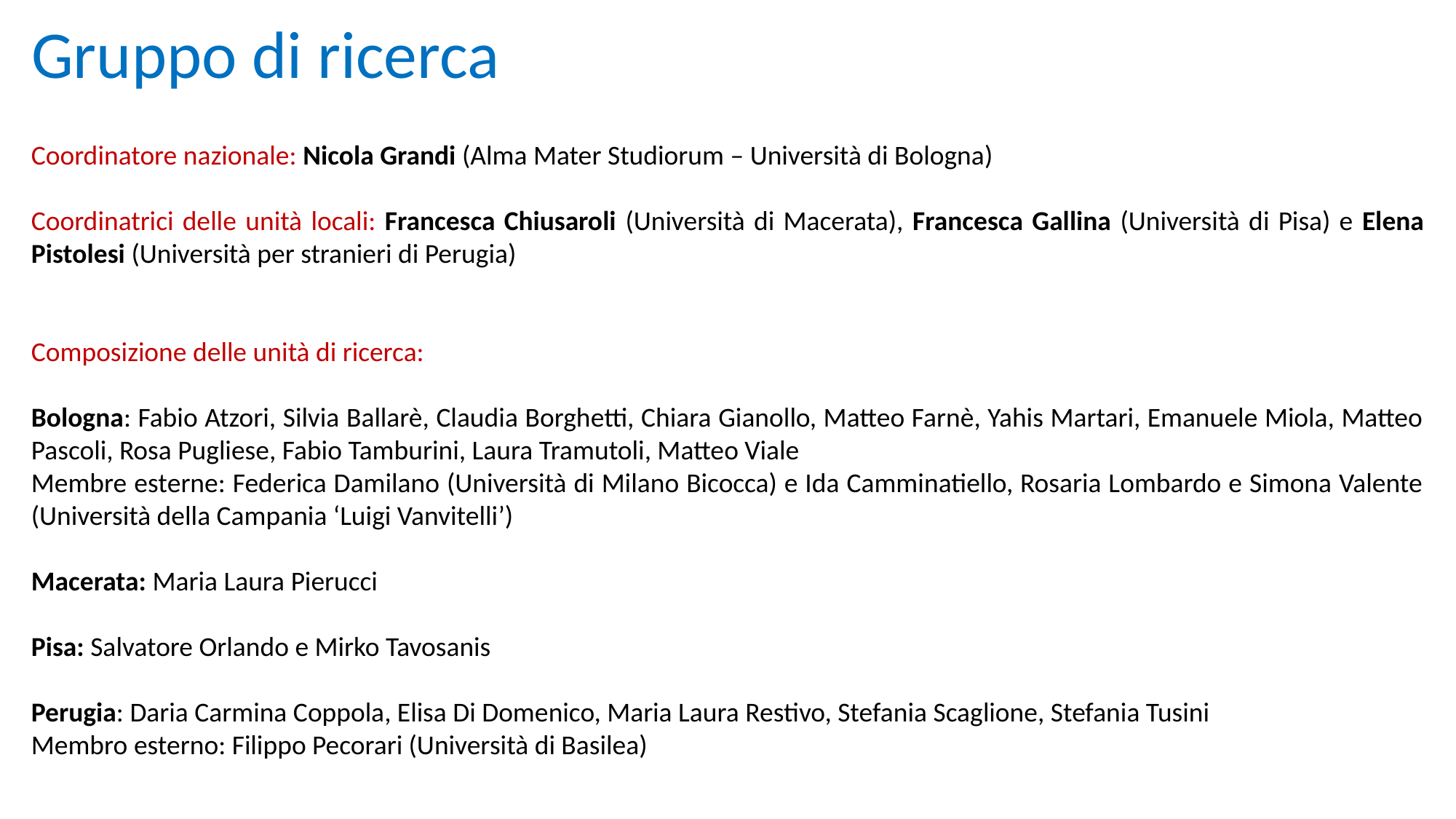

# Gruppo di ricerca
Coordinatore nazionale: Nicola Grandi (Alma Mater Studiorum – Università di Bologna)

Coordinatrici delle unità locali: Francesca Chiusaroli (Università di Macerata), Francesca Gallina (Università di Pisa) e Elena Pistolesi (Università per stranieri di Perugia)

Composizione delle unità di ricerca:

Bologna: Fabio Atzori, Silvia Ballarè, Claudia Borghetti, Chiara Gianollo, Matteo Farnè, Yahis Martari, Emanuele Miola, Matteo Pascoli, Rosa Pugliese, Fabio Tamburini, Laura Tramutoli, Matteo Viale
Membre esterne: Federica Damilano (Università di Milano Bicocca) e Ida Camminatiello, Rosaria Lombardo e Simona Valente (Università della Campania ‘Luigi Vanvitelli’)

Macerata: Maria Laura Pierucci

Pisa: Salvatore Orlando e Mirko Tavosanis

Perugia: Daria Carmina Coppola, Elisa Di Domenico, Maria Laura Restivo, Stefania Scaglione, Stefania Tusini
Membro esterno: Filippo Pecorari (Università di Basilea)